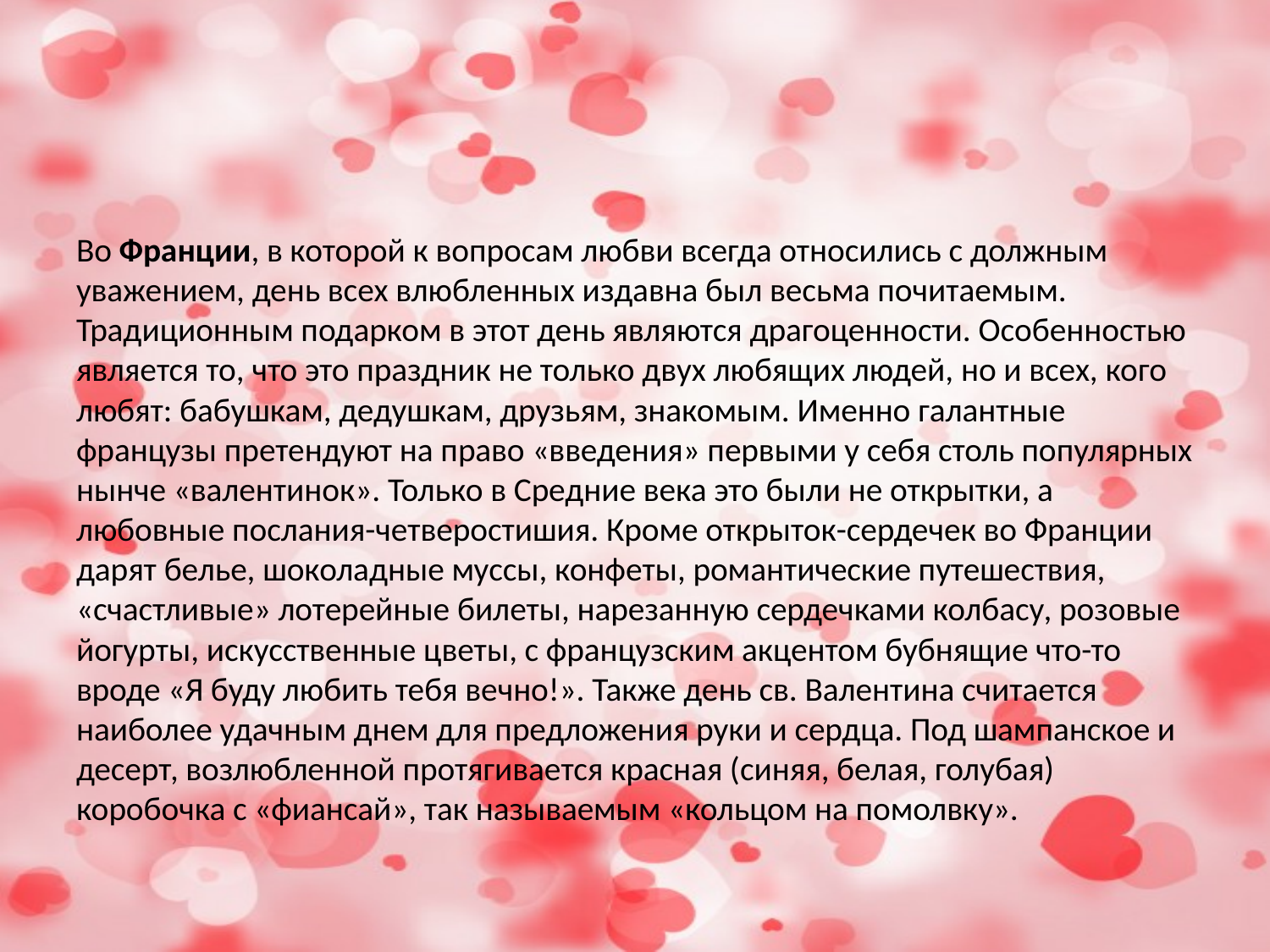

#
Во Франции, в которой к вопросам любви всегда относились с должным уважением, день всех влюбленных издавна был весьма почитаемым. Традиционным подарком в этот день являются драгоценности. Особенностью является то, что это праздник не только двух любящих людей, но и всех, кого любят: бабушкам, дедушкам, друзьям, знакомым. Именно галантные французы претендуют на право «введения» первыми у себя столь популярных нынче «валентинок». Только в Средние века это были не открытки, а любовные послания-четверостишия. Кроме открыток-сердечек во Франции дарят белье, шоколадные муссы, конфеты, романтические путешествия, «счастливые» лотерейные билеты, нарезанную сердечками колбасу, розовые йогурты, искусственные цветы, с французским акцентом бубнящие что-то вроде «Я буду любить тебя вечно!». Также день св. Валентина считается наиболее удачным днем для предложения руки и сердца. Под шампанское и десерт, возлюбленной протягивается красная (синяя, белая, голубая) коробочка с «фиансай», так называемым «кольцом на помолвку».